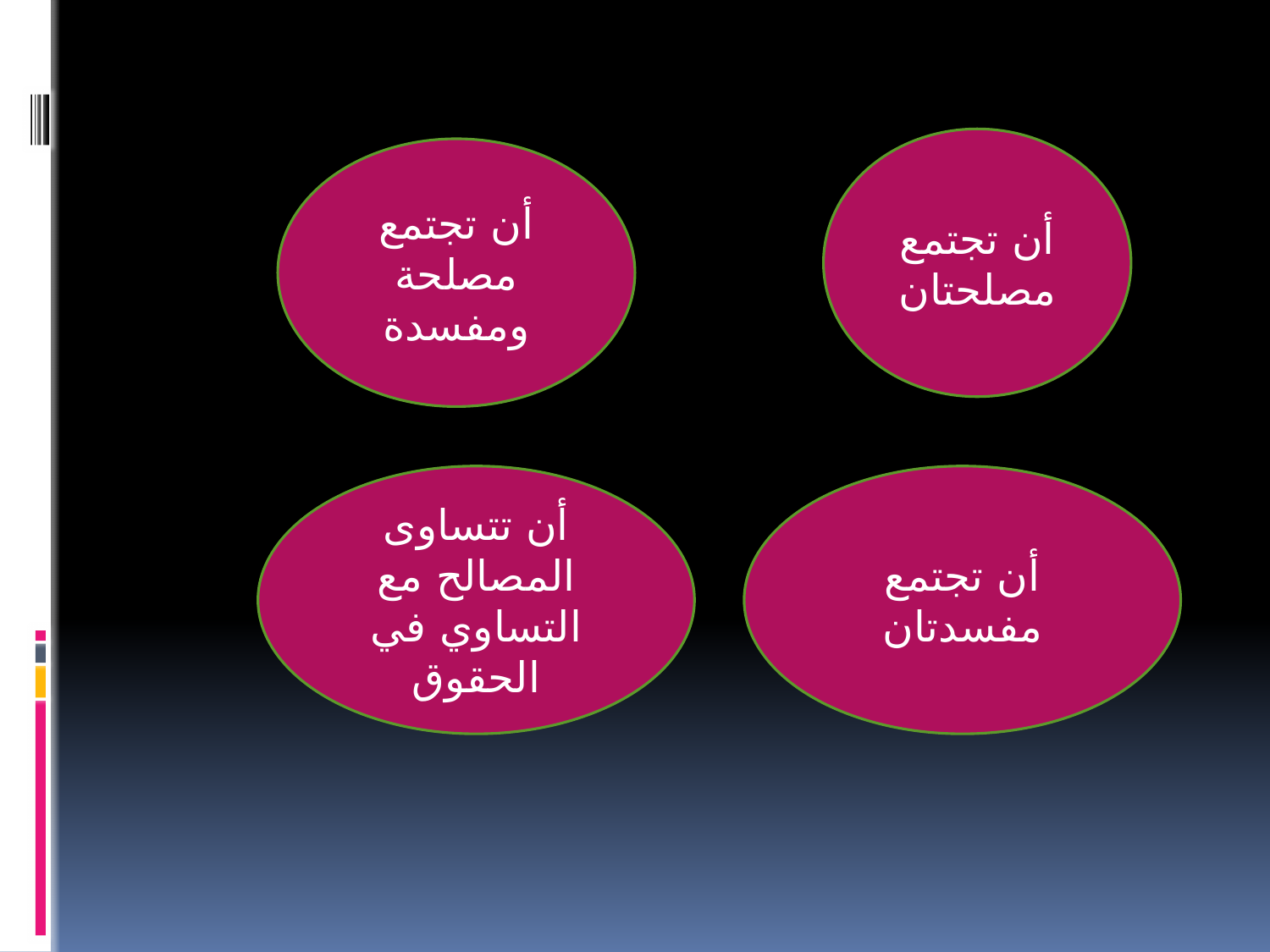

أن تجتمع مصلحتان
أن تجتمع مصلحة ومفسدة
أن تتساوى المصالح مع التساوي في الحقوق
أن تجتمع مفسدتان